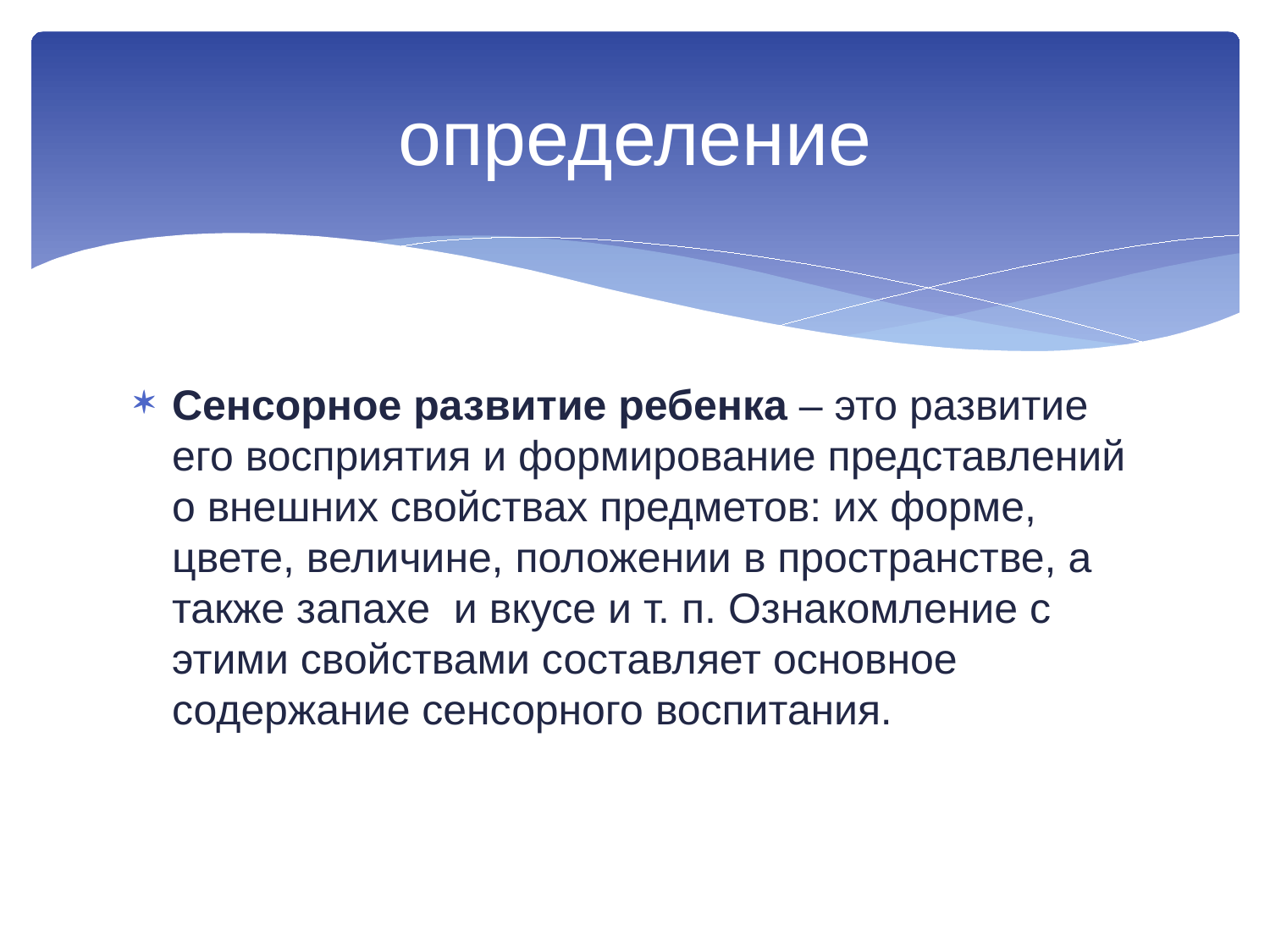

# определение
Сенсорное развитие ребенка – это развитие его восприятия и формирование представлений о внешних свойствах предметов: их форме, цвете, величине, положении в пространстве, а также запахе  и вкусе и т. п. Ознакомление с этими свойствами составляет основное содержание сенсорного воспитания.